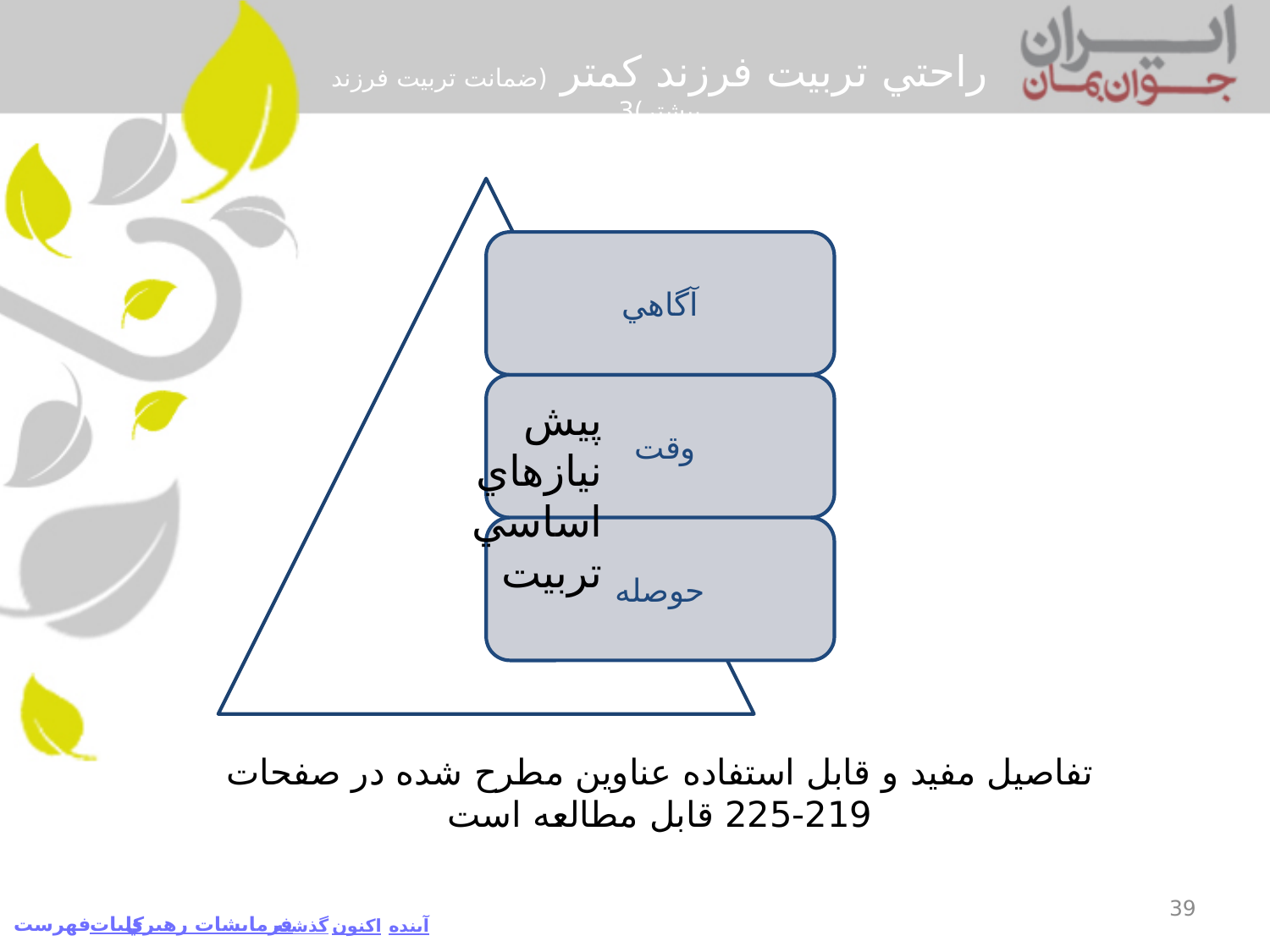

# راحتي تربيت فرزند كمتر (ضمانت تربيت فرزند بيشتر)3
آگاهي
وقت
حوصله
پيش نيازهاي اساسي تربيت
تفاصيل مفيد و قابل استفاده عناوين مطرح شده در صفحات 219-225 قابل مطالعه است
39